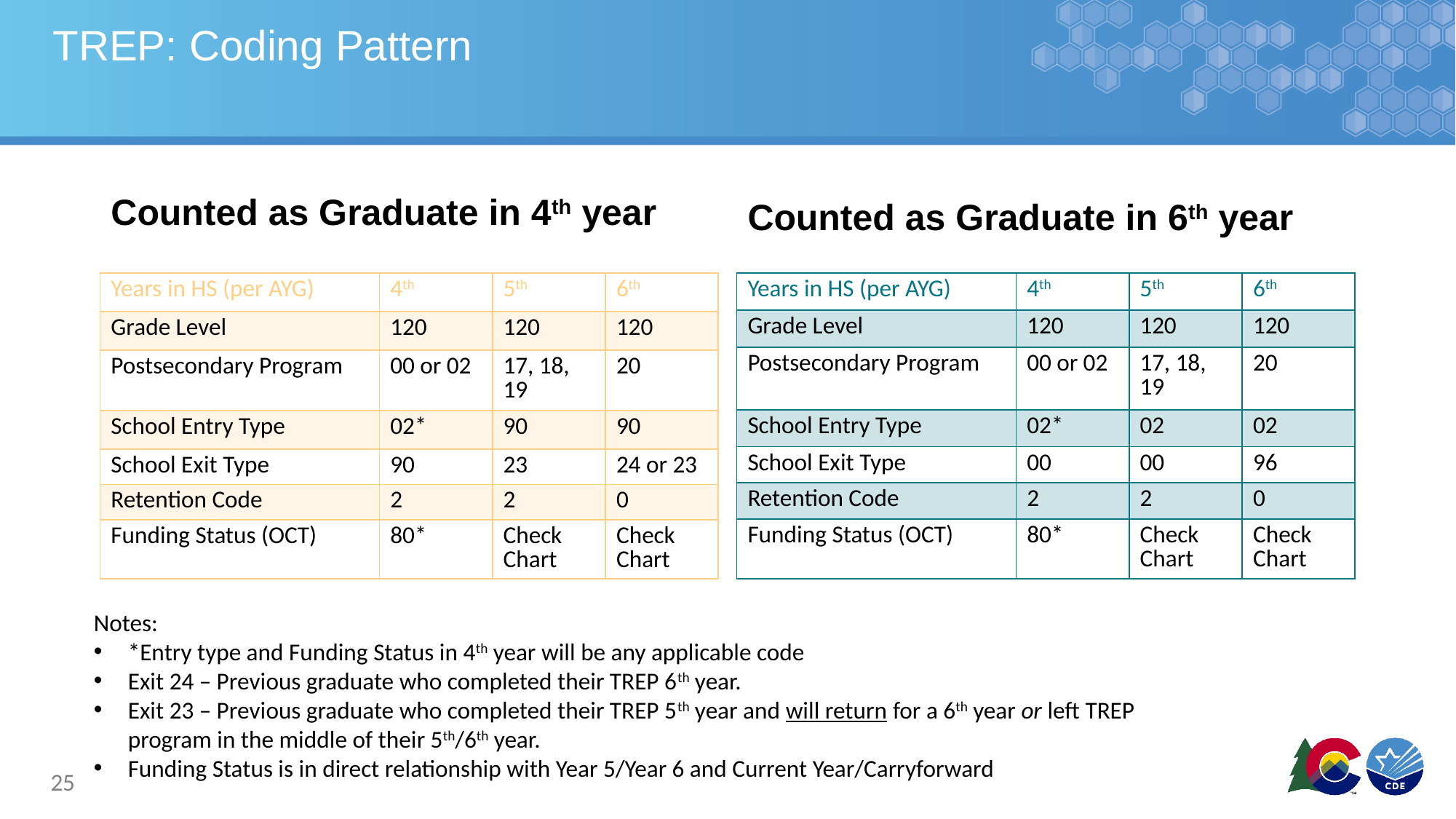

# TREP: Coding Pattern
Counted as Graduate in 4th year
Counted as Graduate in 6th year
| Years in HS (per AYG) | 4th | 5th | 6th |
| --- | --- | --- | --- |
| Grade Level | 120 | 120 | 120 |
| Postsecondary Program | 00 or 02 | 17, 18, 19 | 20 |
| School Entry Type | 02\* | 90 | 90 |
| School Exit Type | 90 | 23 | 24 or 23 |
| Retention Code | 2 | 2 | 0 |
| Funding Status (OCT) | 80\* | Check Chart | Check Chart |
| Years in HS (per AYG) | 4th | 5th | 6th |
| --- | --- | --- | --- |
| Grade Level | 120 | 120 | 120 |
| Postsecondary Program | 00 or 02 | 17, 18, 19 | 20 |
| School Entry Type | 02\* | 02 | 02 |
| School Exit Type | 00 | 00 | 96 |
| Retention Code | 2 | 2 | 0 |
| Funding Status (OCT) | 80\* | Check Chart | Check Chart |
Notes:
*Entry type and Funding Status in 4th year will be any applicable code
Exit 24 – Previous graduate who completed their TREP 6th year.
Exit 23 – Previous graduate who completed their TREP 5th year and will return for a 6th year or left TREP program in the middle of their 5th/6th year.
Funding Status is in direct relationship with Year 5/Year 6 and Current Year/Carryforward
25